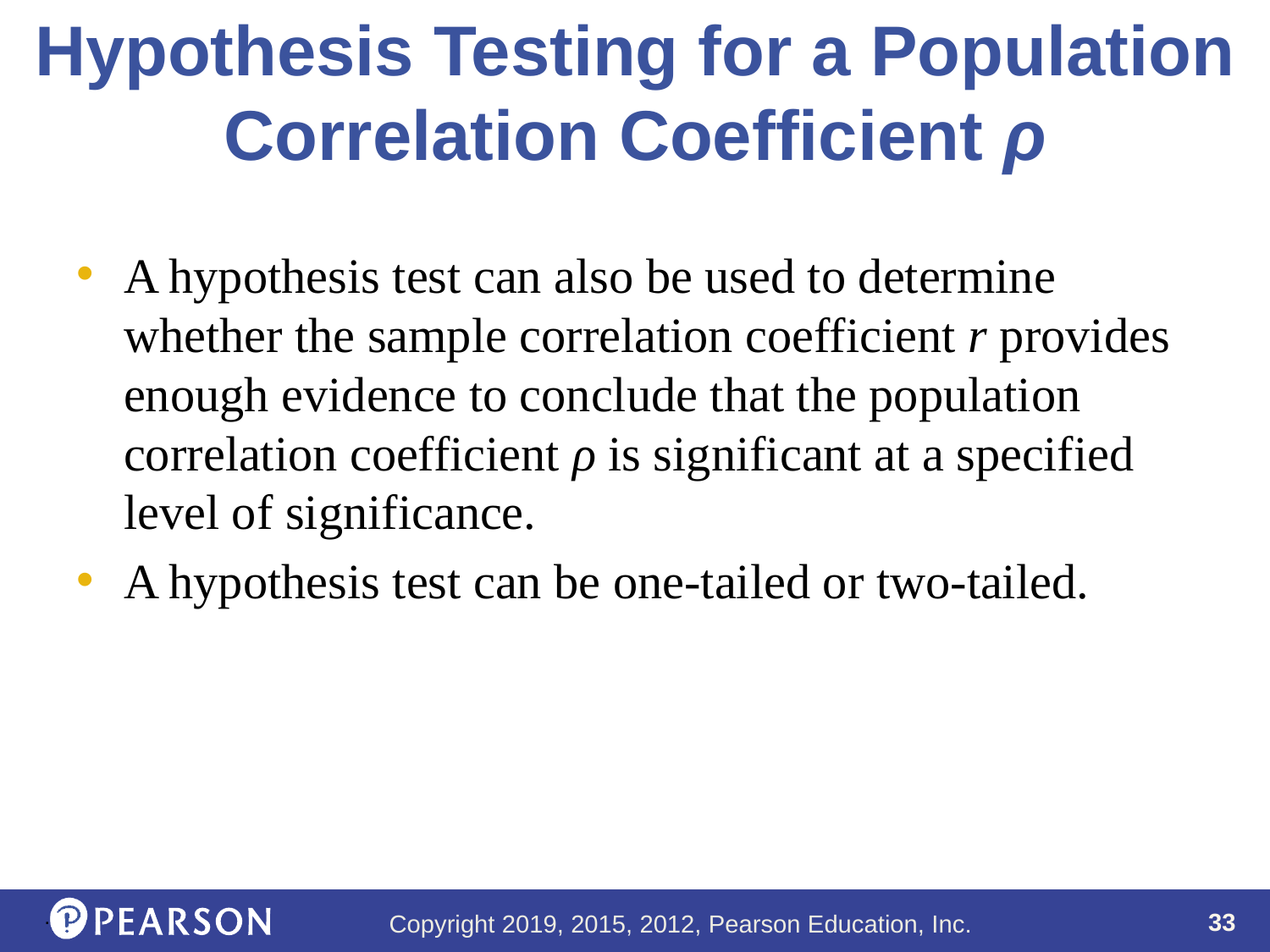

# Hypothesis Testing for a Population Correlation Coefficient ρ
A hypothesis test can also be used to determine whether the sample correlation coefficient r provides enough evidence to conclude that the population correlation coefficient ρ is significant at a specified level of significance.
A hypothesis test can be one-tailed or two-tailed.

.